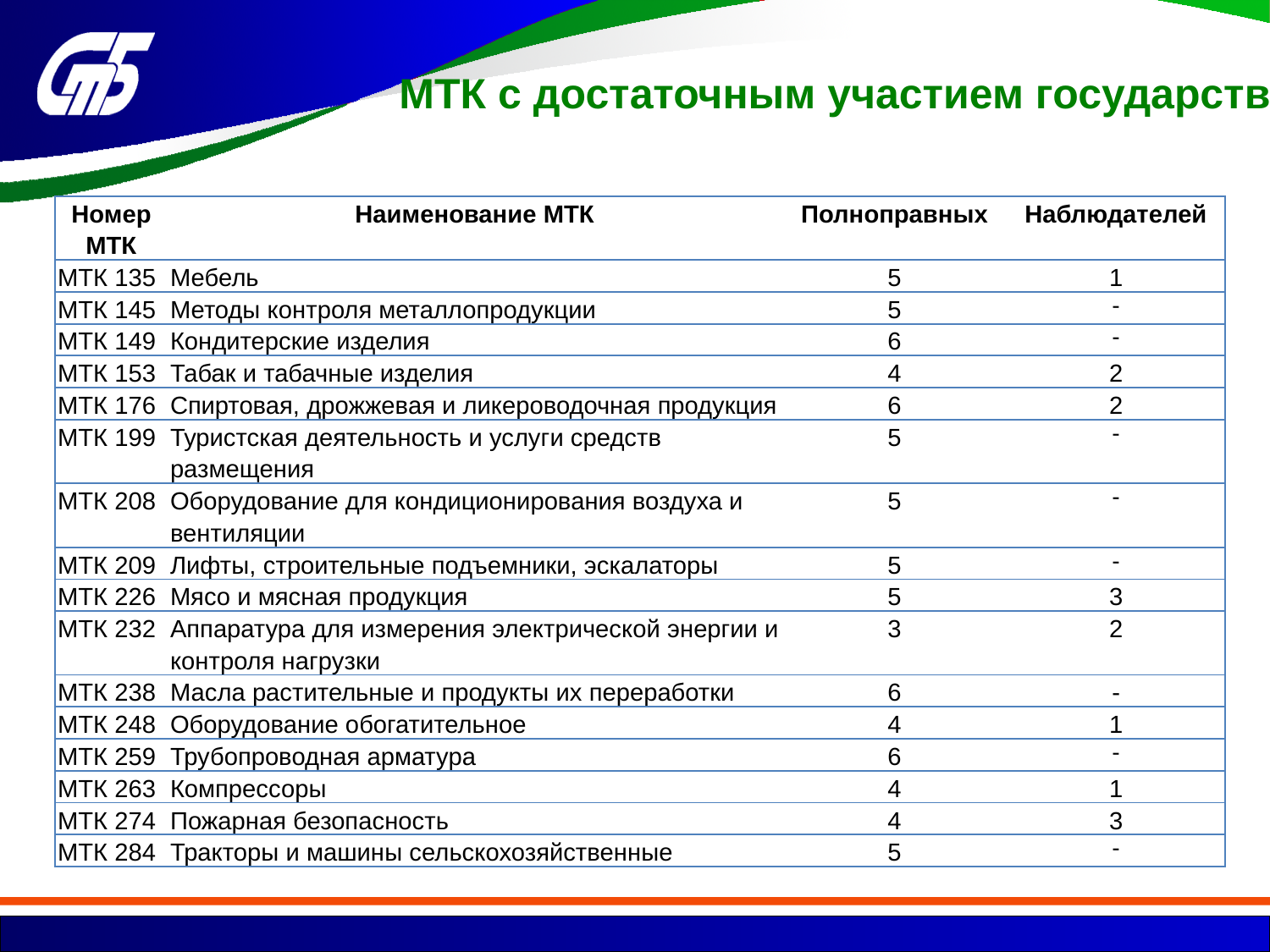

МТК с достаточным участием государств
| Номер МТК | Наименование МТК | Полноправных | Наблюдателей |
| --- | --- | --- | --- |
| МТК 135 | Мебель | 5 | 1 |
| МТК 145 | Методы контроля металлопродукции | 5 | - |
| МТК 149 | Кондитерские изделия | 6 | - |
| МТК 153 | Табак и табачные изделия | 4 | 2 |
| МТК 176 | Спиртовая, дрожжевая и ликероводочная продукция | 6 | 2 |
| МТК 199 | Туристская деятельность и услуги средств размещения | 5 | - |
| МТК 208 | Оборудование для кондиционирования воздуха и вентиляции | 5 | - |
| МТК 209 | Лифты, строительные подъемники, эскалаторы | 5 | - |
| МТК 226 | Мясо и мясная продукция | 5 | 3 |
| МТК 232 | Аппаратура для измерения электрической энергии и контроля нагрузки | 3 | 2 |
| МТК 238 | Масла растительные и продукты их переработки | 6 | - |
| МТК 248 | Оборудование обогатительное | 4 | 1 |
| МТК 259 | Трубопроводная арматура | 6 | - |
| МТК 263 | Компрессоры | 4 | 1 |
| МТК 274 | Пожарная безопасность | 4 | 3 |
| МТК 284 | Тракторы и машины сельскохозяйственные | 5 | - |